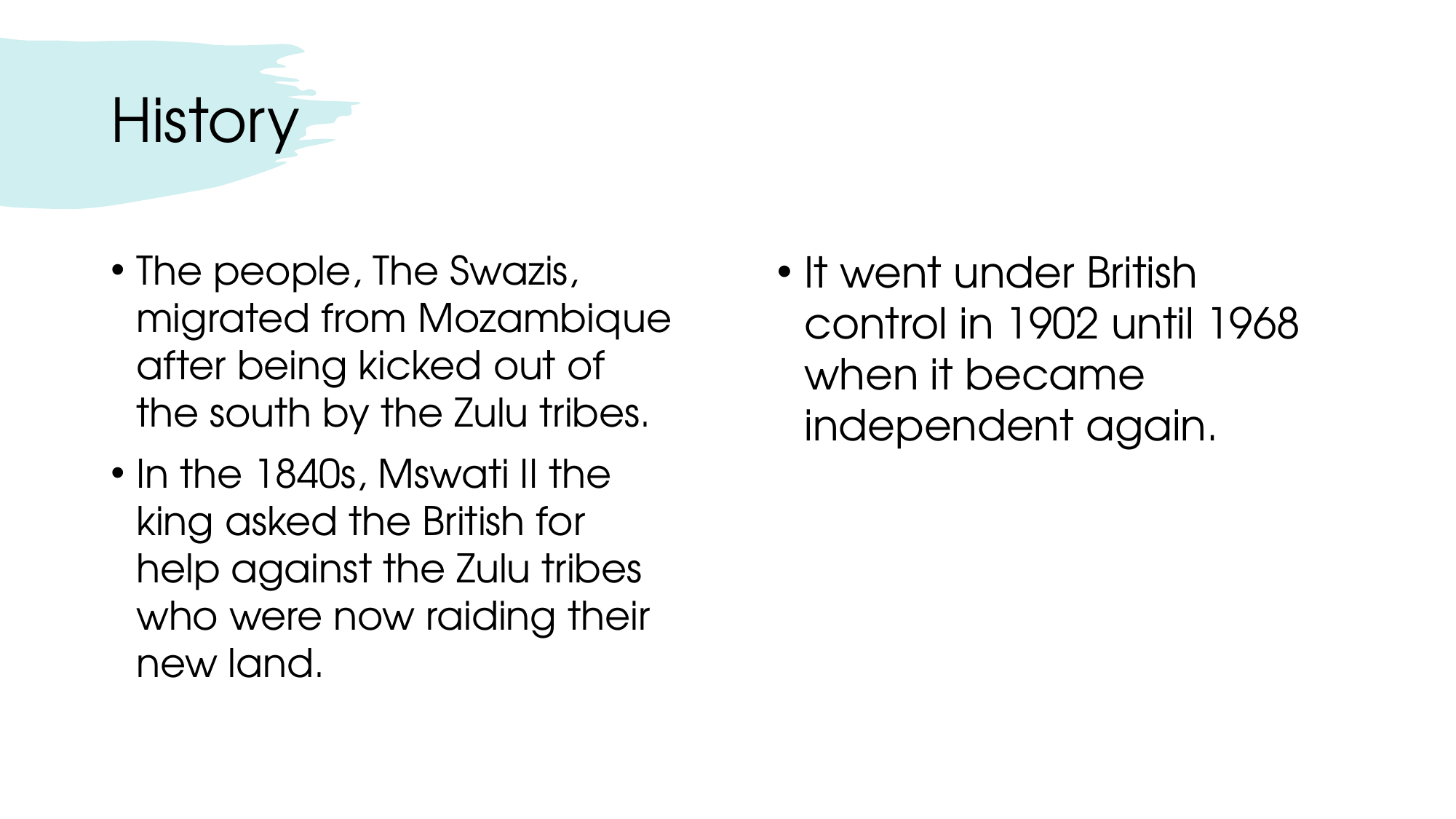

# History
The people, The Swazis, migrated from Mozambique after being kicked out of the south by the Zulu tribes.
In the 1840s, Mswati II the king asked the British for help against the Zulu tribes who were now raiding their new land.
It went under British control in 1902 until 1968 when it became independent again.